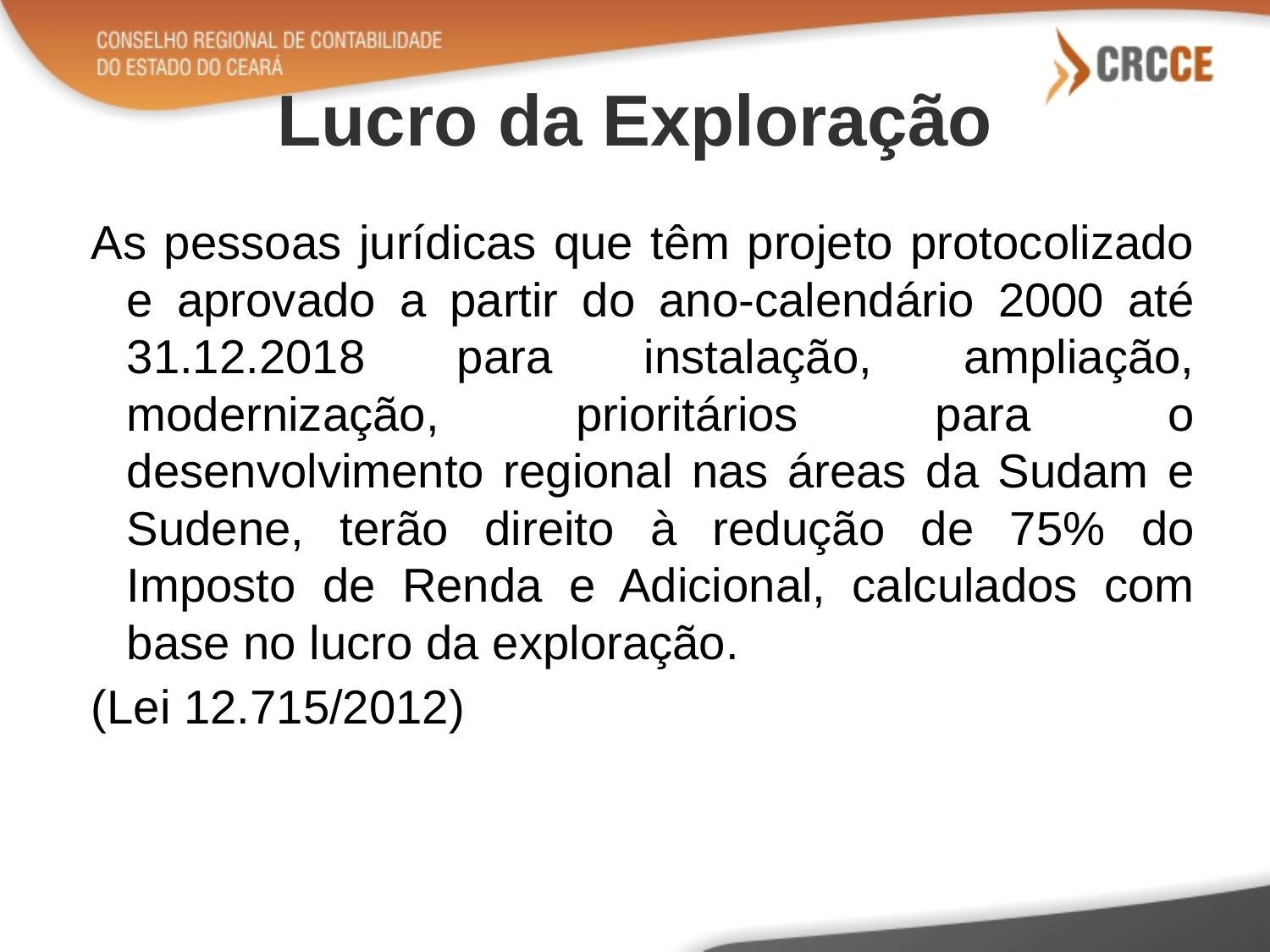

# Lucro da Exploração
As pessoas jurídicas que têm projeto protocolizado e aprovado a partir do ano-calendário 2000 até 31.12.2018 para instalação, ampliação, modernização, prioritários para o desenvolvimento regional nas áreas da Sudam e Sudene, terão direito à redução de 75% do Imposto de Renda e Adicional, calculados com base no lucro da exploração.
(Lei 12.715/2012)